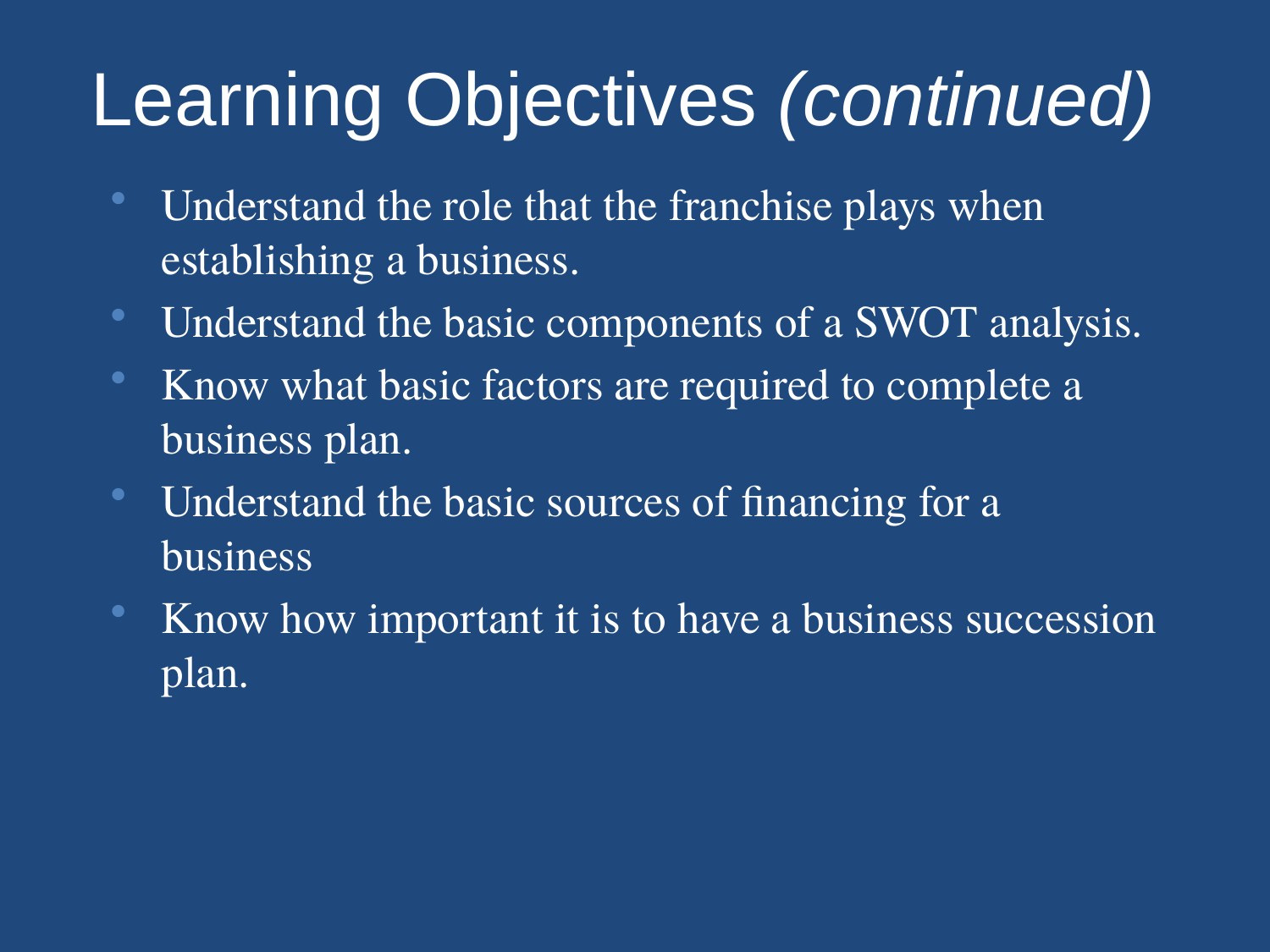

# Learning Objectives (continued)
Understand the role that the franchise plays when establishing a business.
Understand the basic components of a SWOT analysis.
Know what basic factors are required to complete a business plan.
Understand the basic sources of financing for a business
Know how important it is to have a business succession plan.